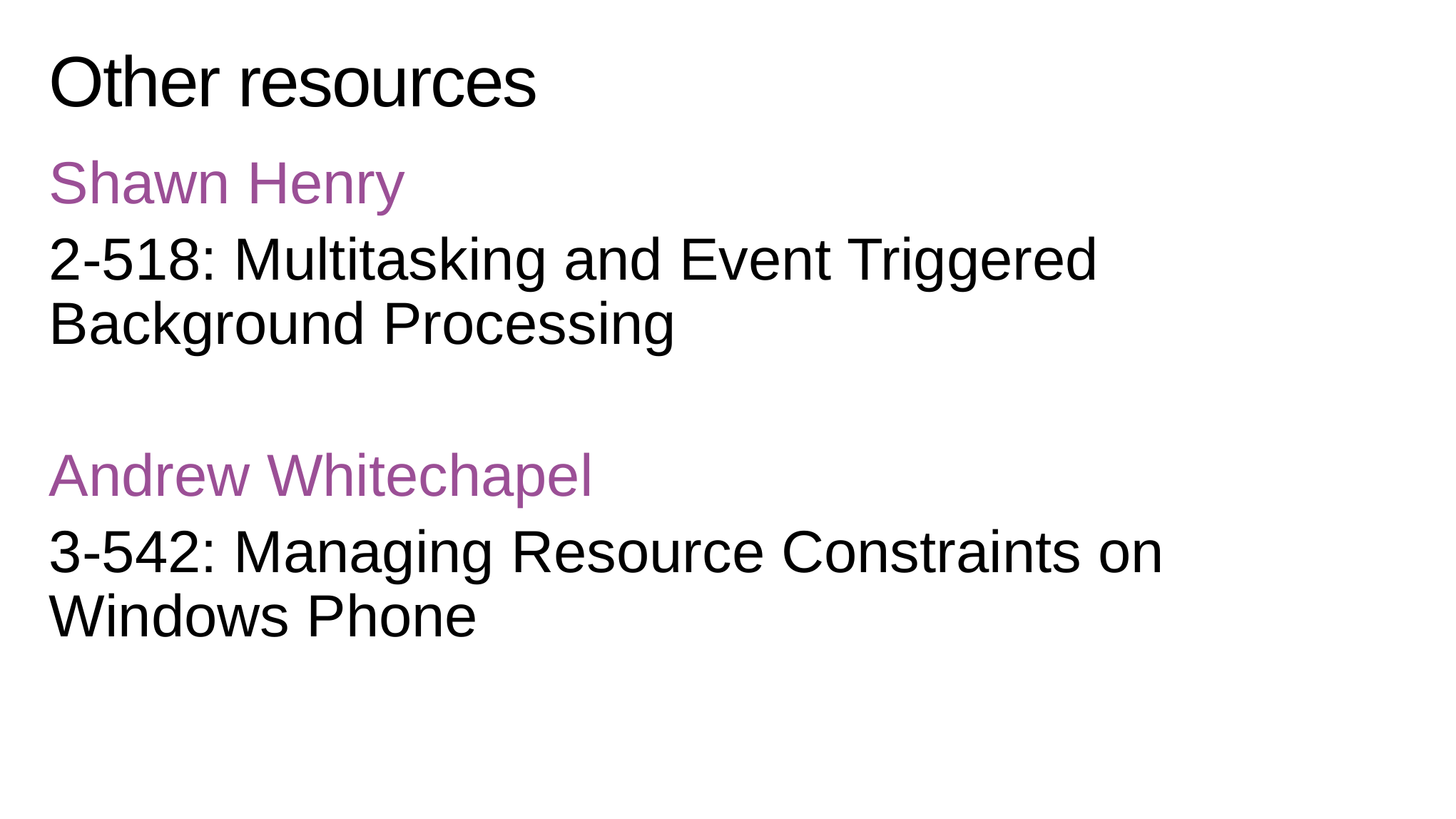

# Other resources
Shawn Henry
2-518: Multitasking and Event Triggered Background Processing

Andrew Whitechapel
3-542: Managing Resource Constraints on Windows Phone